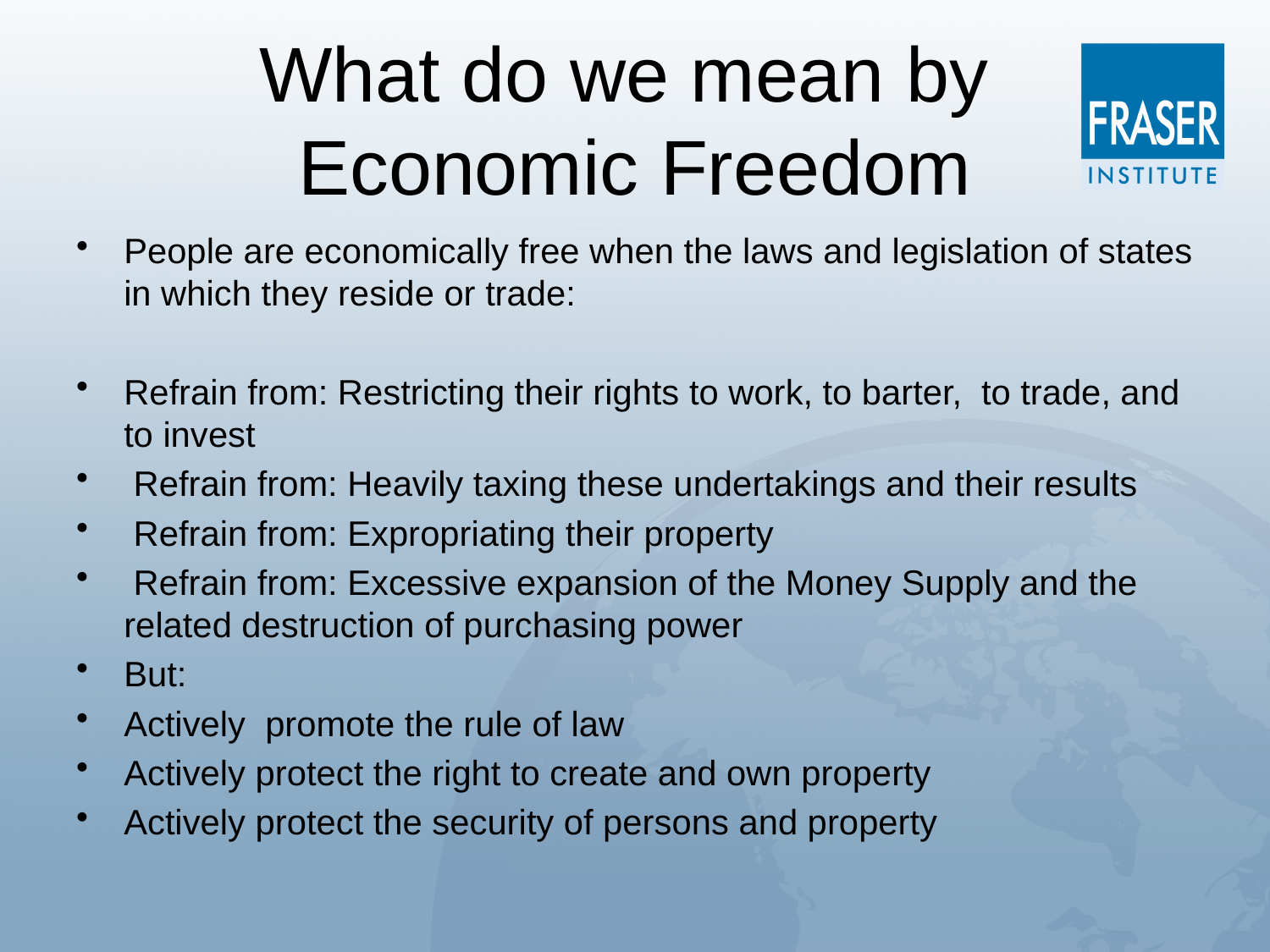

# What do we mean by Economic Freedom
People are economically free when the laws and legislation of states in which they reside or trade:

Refrain from: Restricting their rights to work, to barter,  to trade, and to invest
 Refrain from: Heavily taxing these undertakings and their results
 Refrain from: Expropriating their property
 Refrain from: Excessive expansion of the Money Supply and the related destruction of purchasing power
But:
Actively  promote the rule of law
Actively protect the right to create and own property
Actively protect the security of persons and property